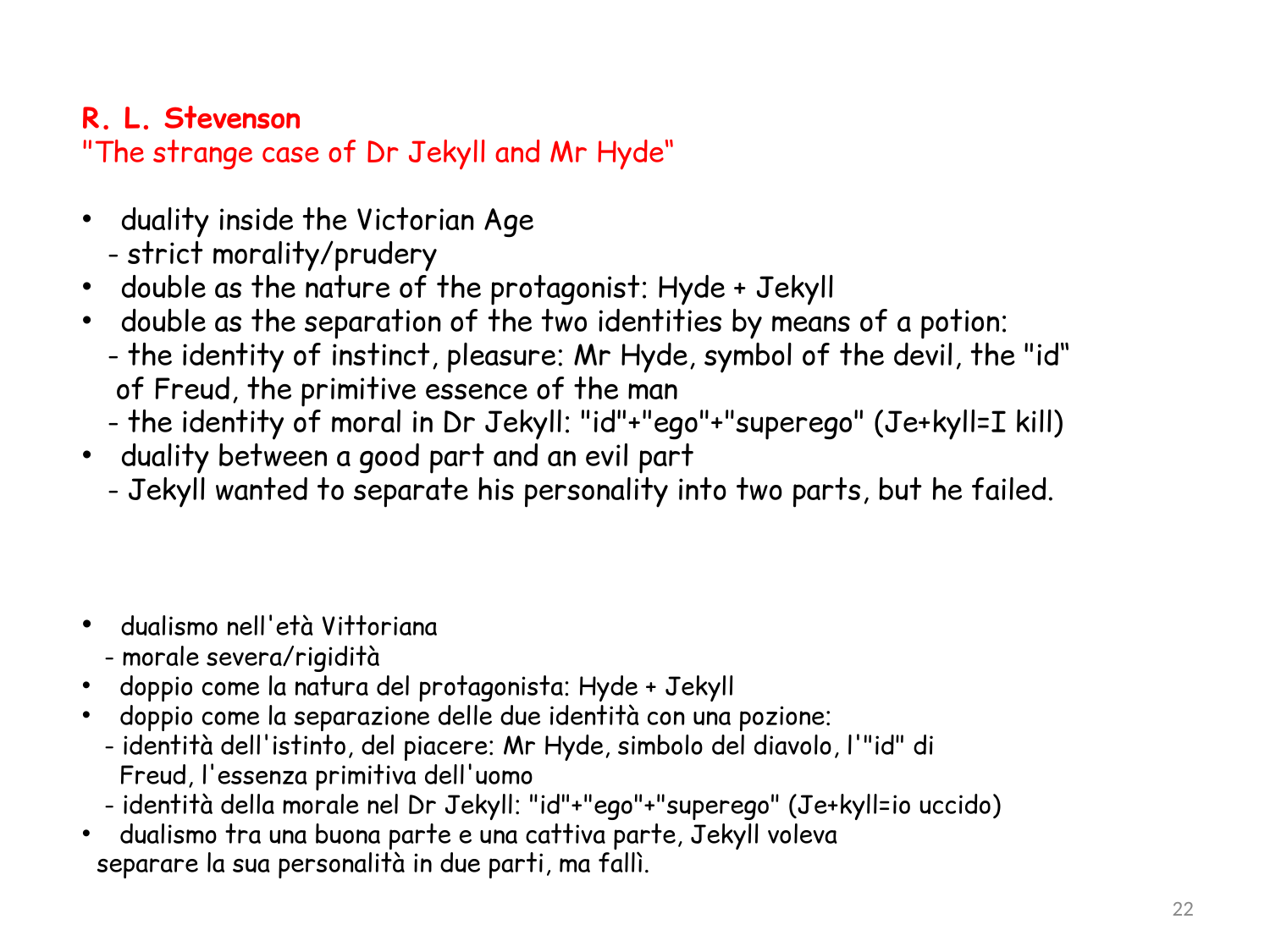

R. L. Stevenson
"The strange case of Dr Jekyll and Mr Hyde“

 duality inside the Victorian Age
   - strict morality/prudery
 double as the nature of the protagonist: Hyde + Jekyll
 double as the separation of the two identities by means of a potion:
   - the identity of instinct, pleasure: Mr Hyde, symbol of the devil, the "id“
    of Freud, the primitive essence of the man
   - the identity of moral in Dr Jekyll: "id"+"ego"+"superego" (Je+kyll=I kill)
 duality between a good part and an evil part
   - Jekyll wanted to separate his personality into two parts, but he failed.

 dualismo nell'età Vittoriana
   - morale severa/rigidità
 doppio come la natura del protagonista: Hyde + Jekyll
 doppio come la separazione delle due identità con una pozione:
   - identità dell'istinto, del piacere: Mr Hyde, simbolo del diavolo, l'"id" di
     Freud, l'essenza primitiva dell'uomo
   - identità della morale nel Dr Jekyll: "id"+"ego"+"superego" (Je+kyll=io uccido)
 dualismo tra una buona parte e una cattiva parte, Jekyll voleva
  separare la sua personalità in due parti, ma fallì.
22